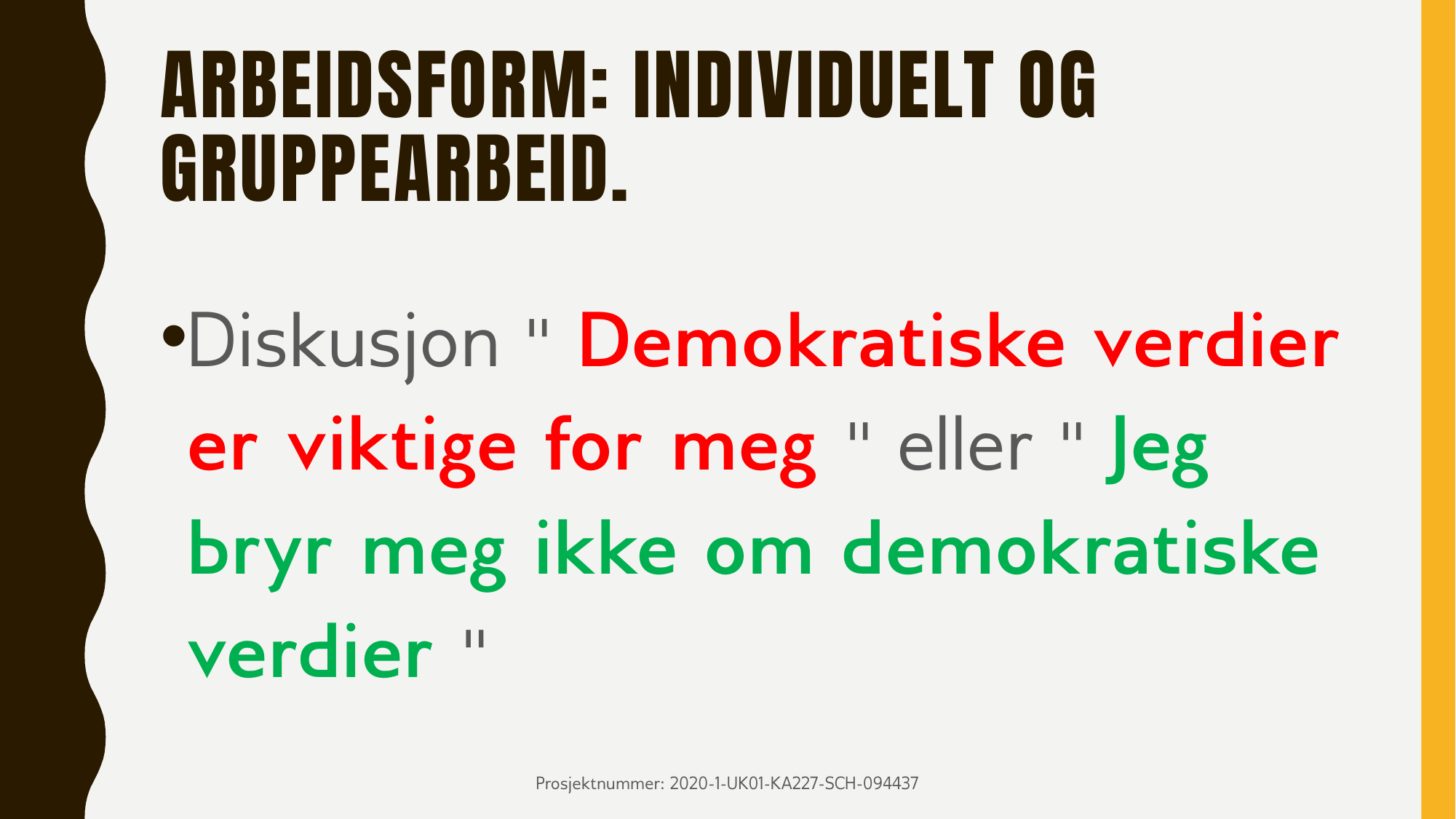

# Arbeidsform: individuelt og gruppearbeid.
Diskusjon " Demokratiske verdier er viktige for meg " eller " Jeg bryr meg ikke om demokratiske verdier "

Prosjektnummer: 2020-1-UK01-KA227-SCH-094437